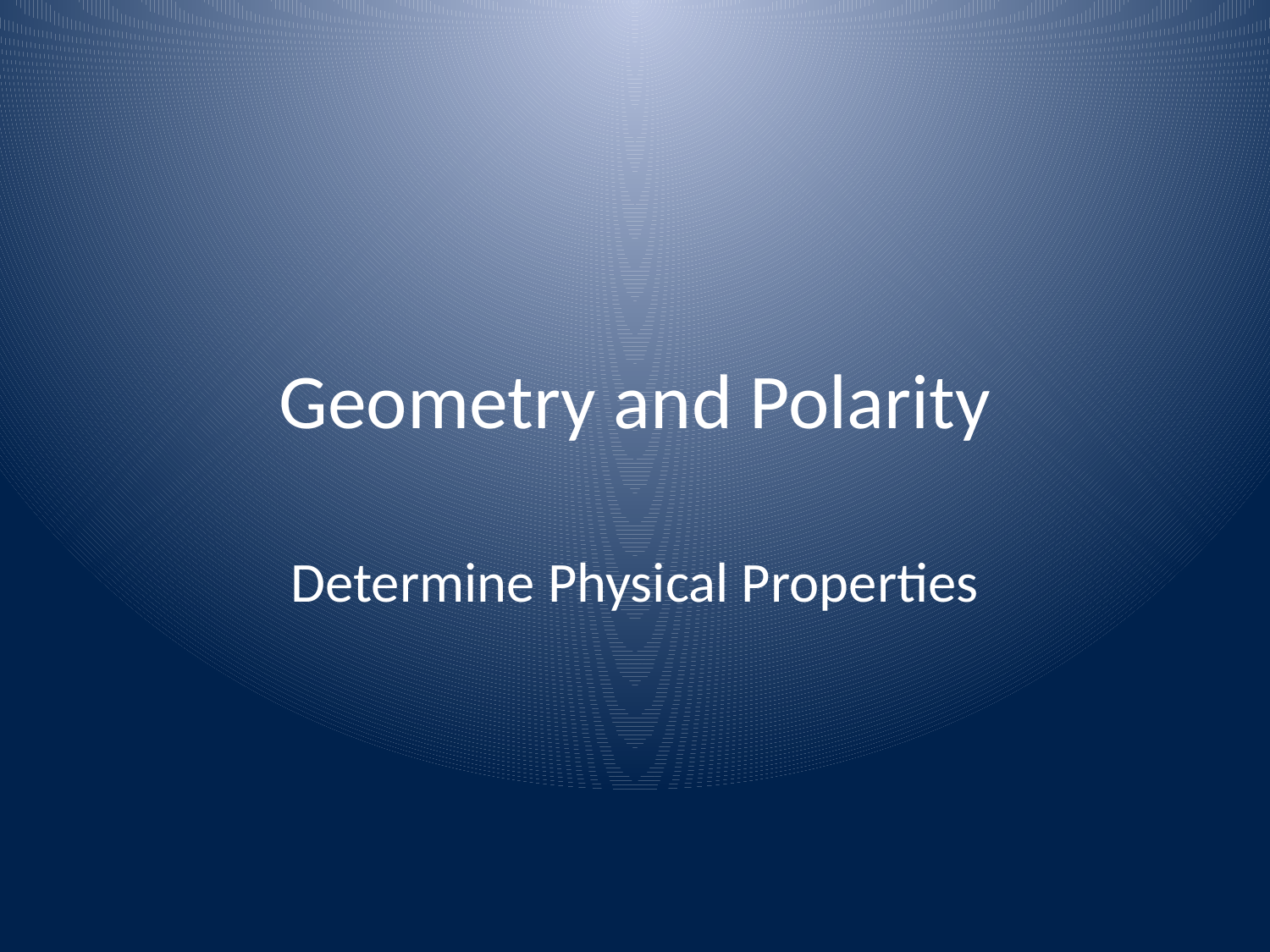

# Geometry and Polarity
Determine Physical Properties